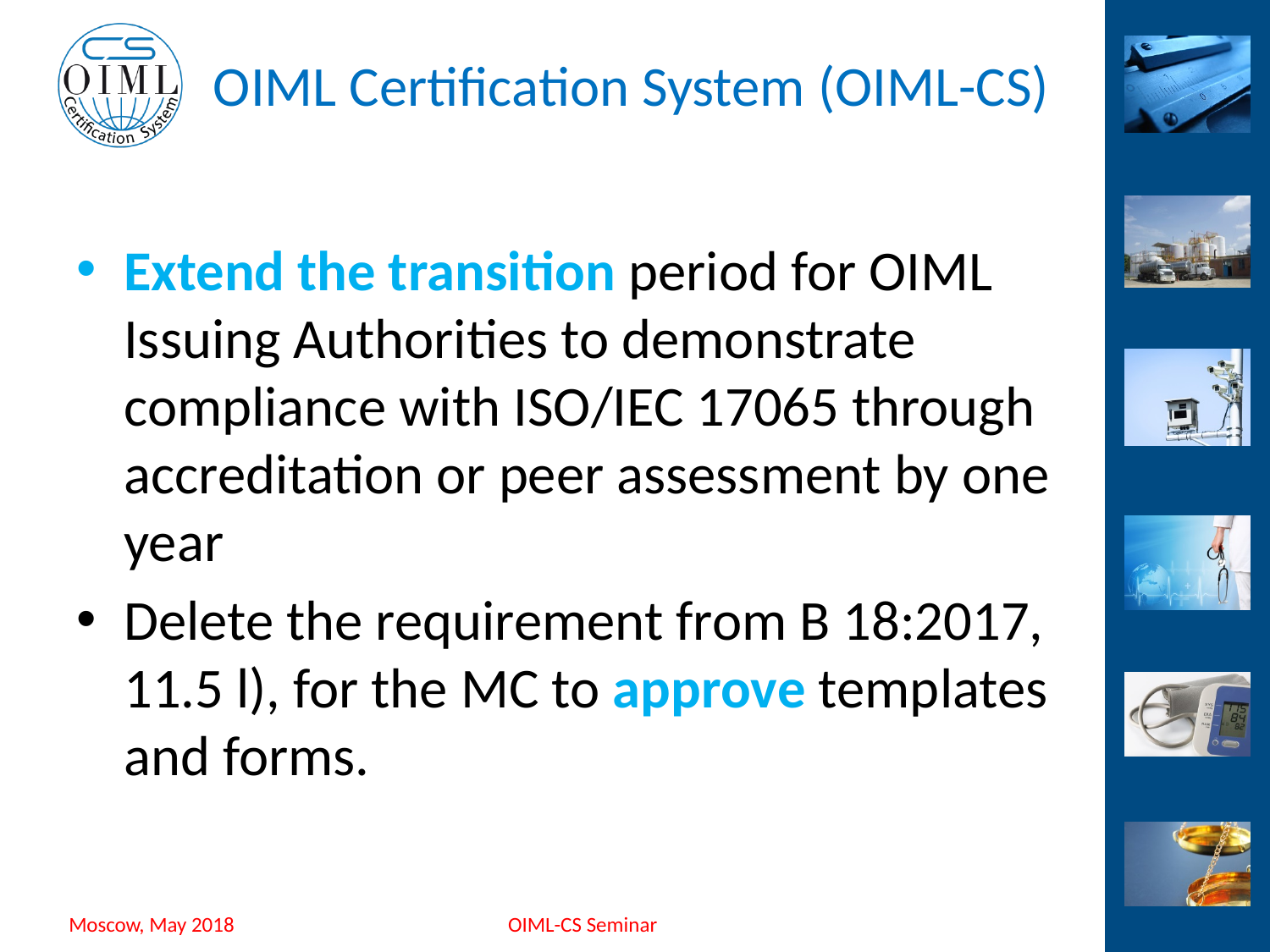

#
Extend the transition period for OIML Issuing Authorities to demonstrate compliance with ISO/IEC 17065 through accreditation or peer assessment by one year
Delete the requirement from B 18:2017, 11.5 l), for the MC to approve templates and forms.